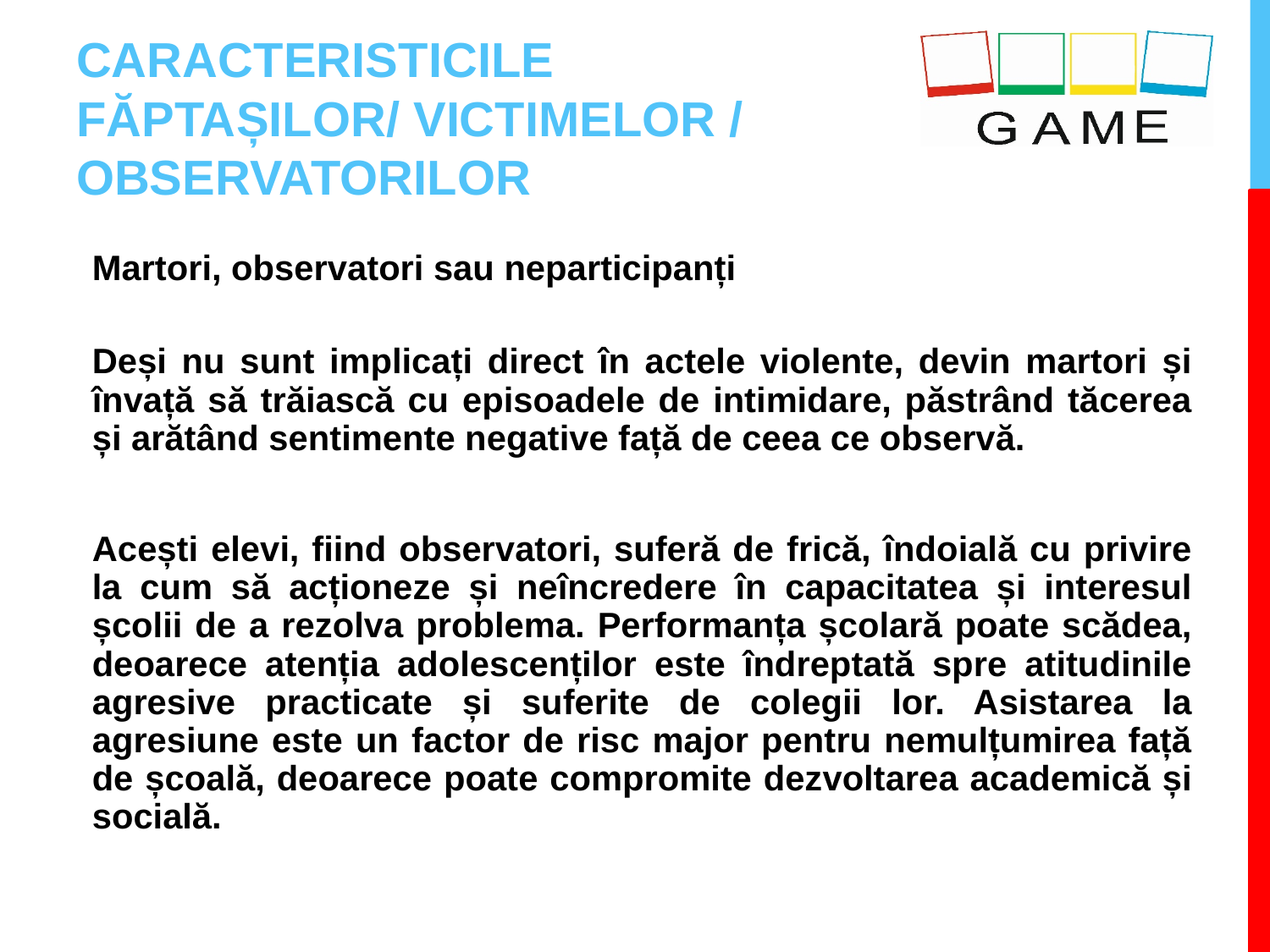

# CARACTERISTICILE FĂPTAȘILOR/ VICTIMELOR / OBSERVATORILOR
Martori, observatori sau neparticipanți

Deși nu sunt implicați direct în actele violente, devin martori și învață să trăiască cu episoadele de intimidare, păstrând tăcerea și arătând sentimente negative față de ceea ce observă.

Acești elevi, fiind observatori, suferă de frică, îndoială cu privire la cum să acționeze și neîncredere în capacitatea și interesul școlii de a rezolva problema. Performanța școlară poate scădea, deoarece atenția adolescenților este îndreptată spre atitudinile agresive practicate și suferite de colegii lor. Asistarea la agresiune este un factor de risc major pentru nemulțumirea față de școală, deoarece poate compromite dezvoltarea academică și socială.